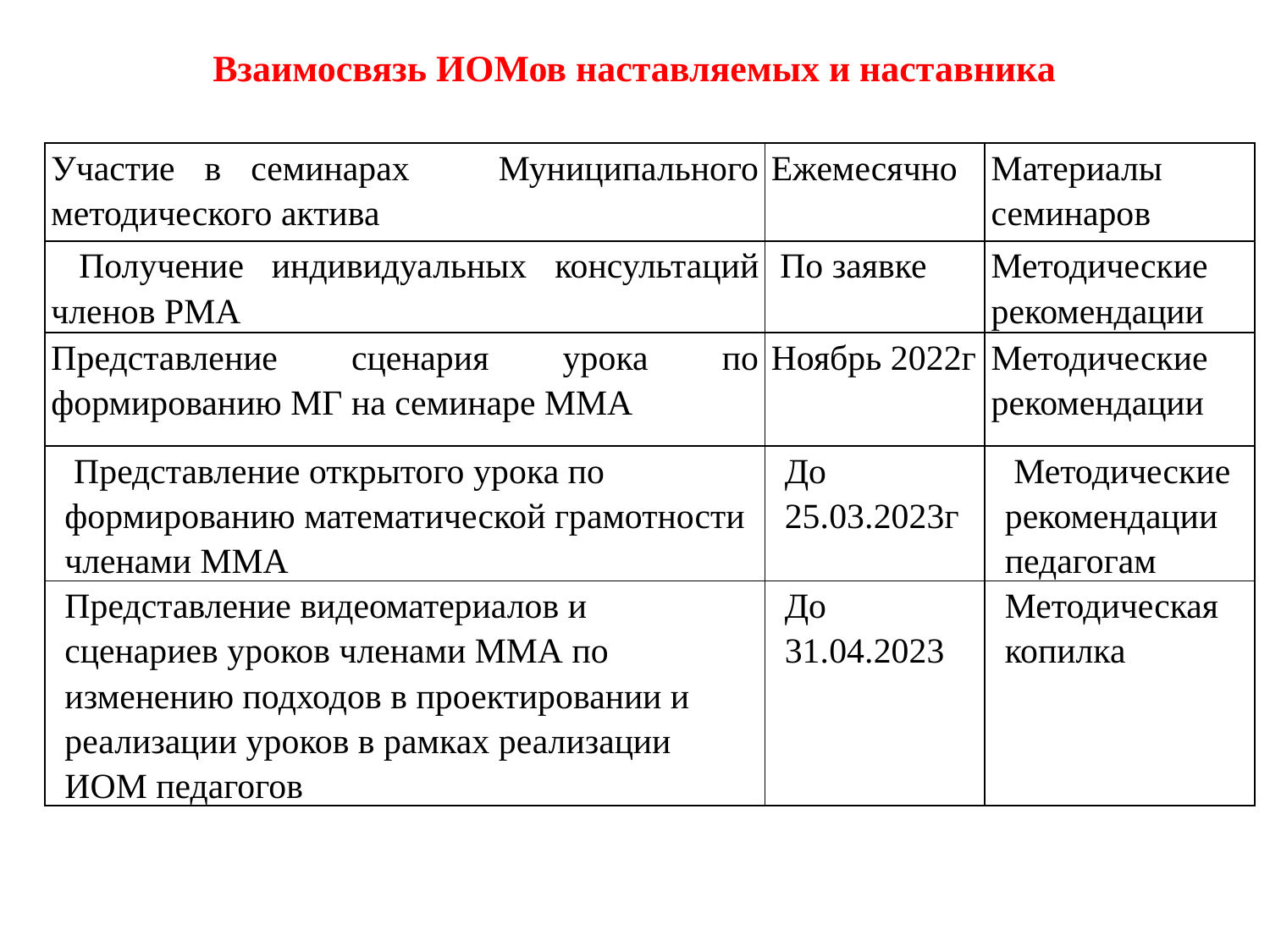

# Взаимосвязь ИОМов наставляемых и наставника
| Участие в семинарах Муниципального методического актива | Ежемесячно | Материалы семинаров |
| --- | --- | --- |
| Получение индивидуальных консультаций членов РМА | По заявке | Методические рекомендации |
| Представление сценария урока по формированию МГ на семинаре ММА | Ноябрь 2022г | Методические рекомендации |
| Представление открытого урока по формированию математической грамотности членами ММА | До 25.03.2023г | Методические рекомендации педагогам |
| --- | --- | --- |
| Представление видеоматериалов и сценариев уроков членами ММА по изменению подходов в проектировании и реализации уроков в рамках реализации ИОМ педагогов | До 31.04.2023 | Методическая копилка |